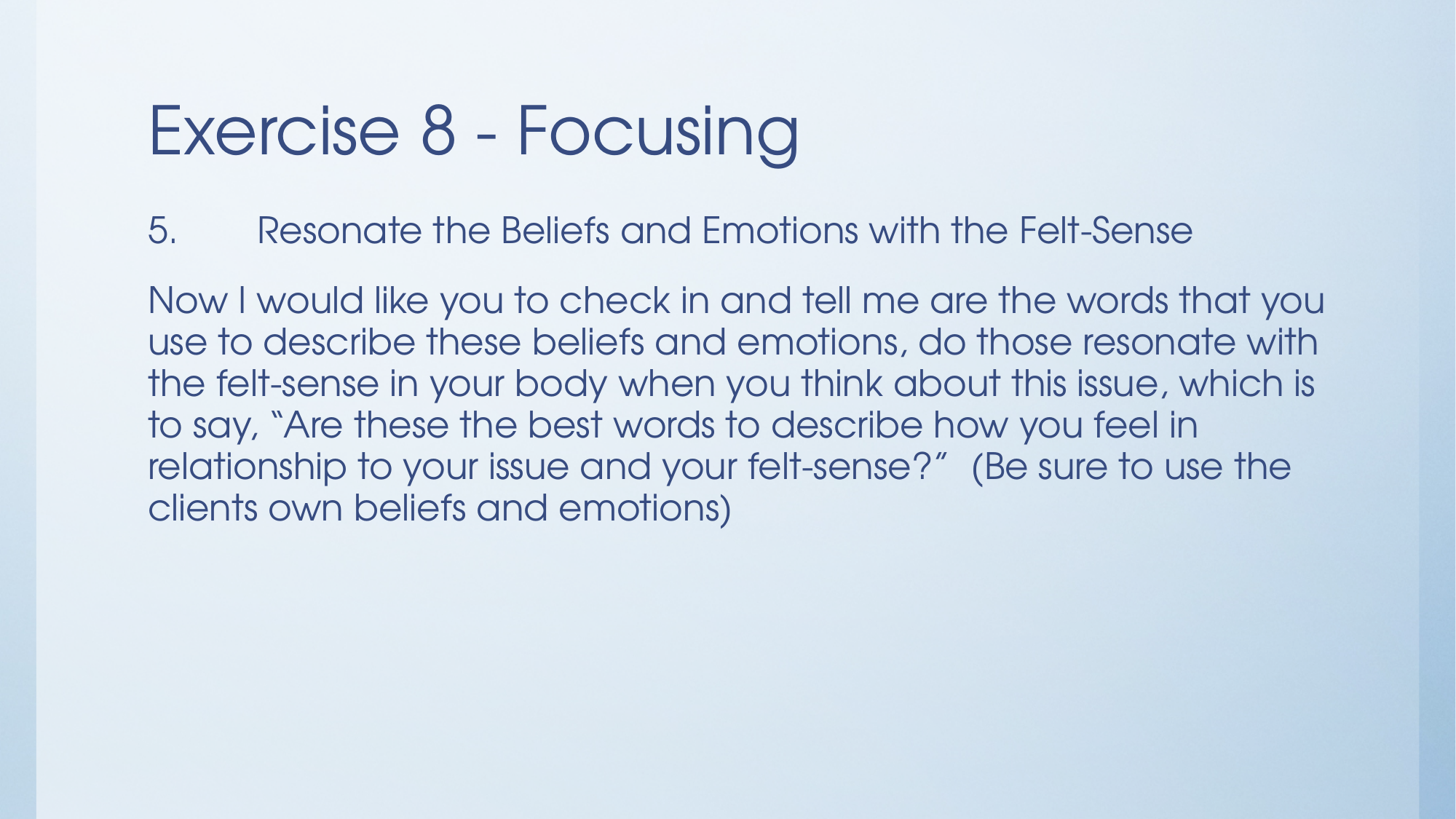

# Exercise 8 - Focusing
5.	Resonate the Beliefs and Emotions with the Felt-Sense
Now I would like you to check in and tell me are the words that you use to describe these beliefs and emotions, do those resonate with the felt-sense in your body when you think about this issue, which is to say, “Are these the best words to describe how you feel in relationship to your issue and your felt-sense?”  (Be sure to use the clients own beliefs and emotions)